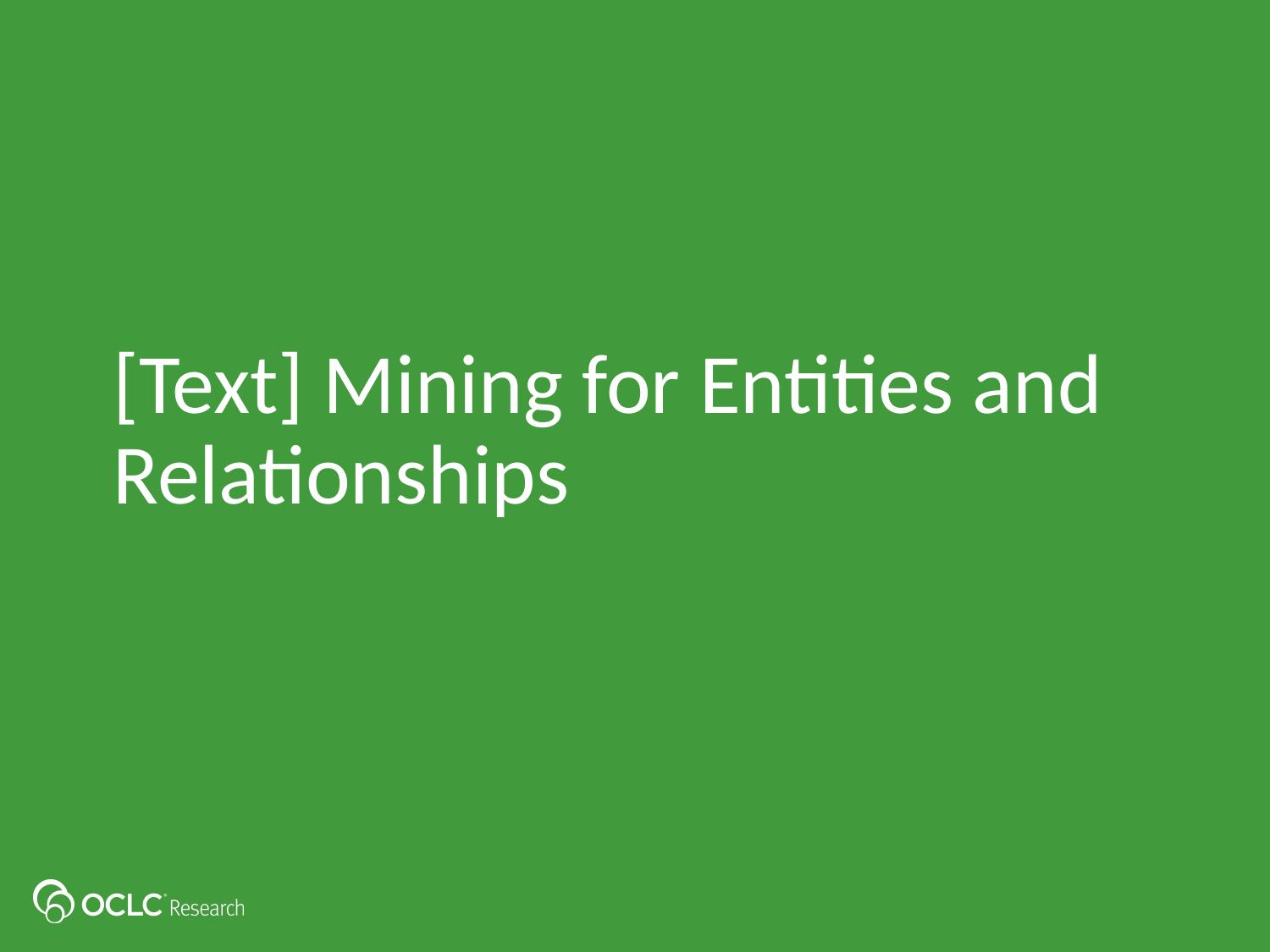

# [Text] Mining for Entities and Relationships